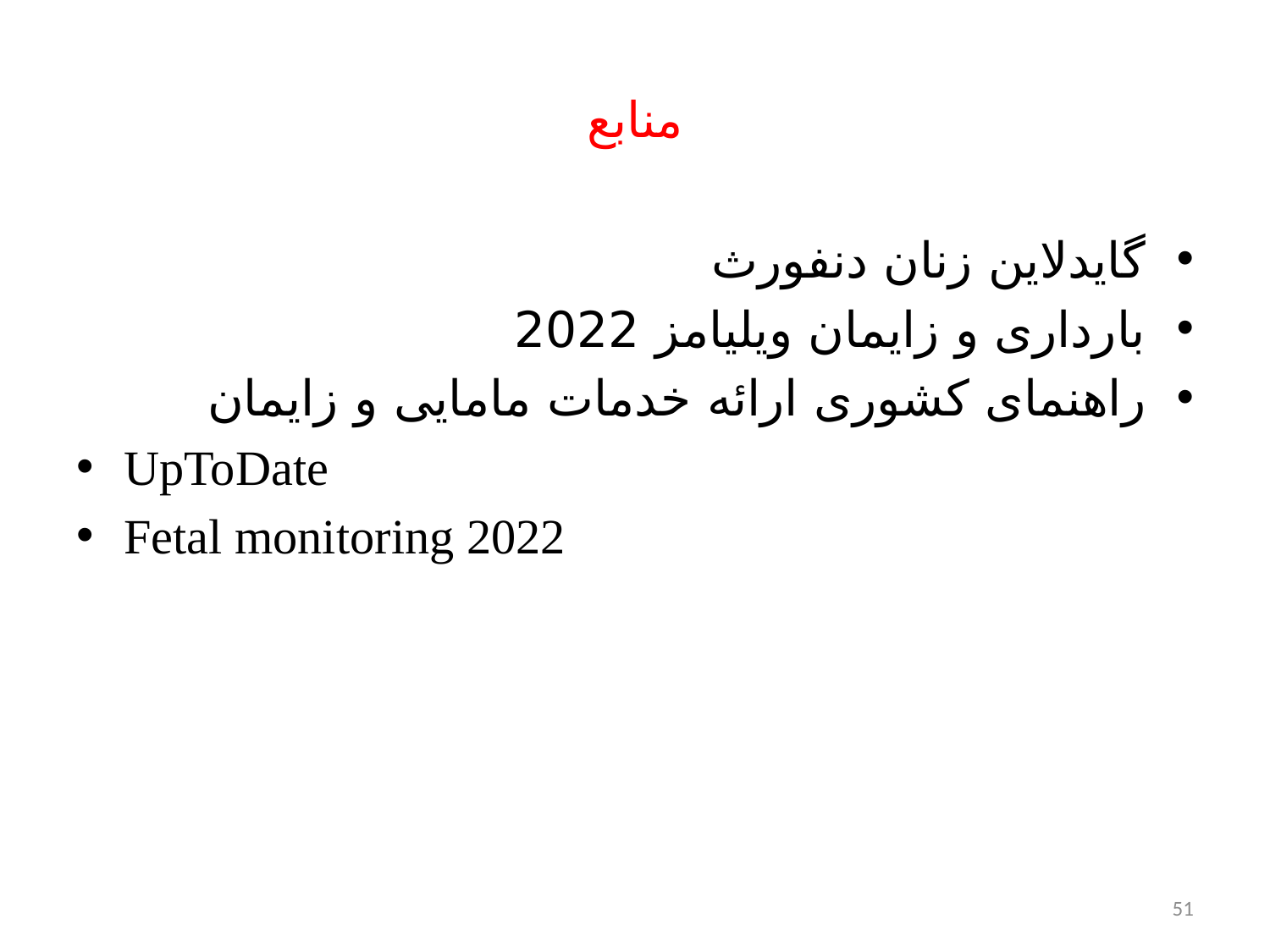

# منابع
گایدلاین زنان دنفورث
بارداری و زایمان ویلیامز 2022
راهنمای کشوری ارائه خدمات مامایی و زایمان
UpToDate
Fetal monitoring 2022

51